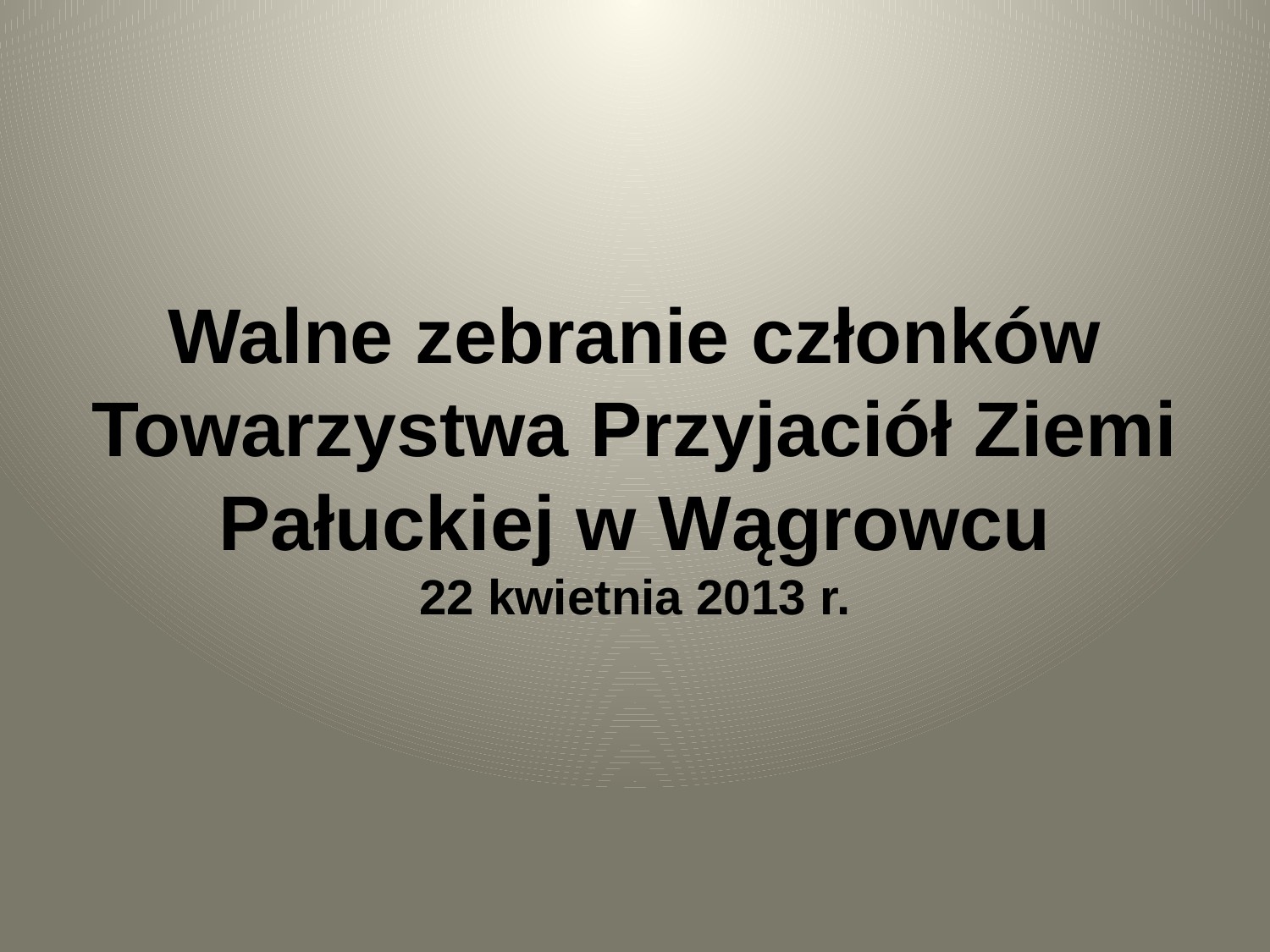

# Walne zebranie członków Towarzystwa Przyjaciół Ziemi Pałuckiej w Wągrowcu 22 kwietnia 2013 r.